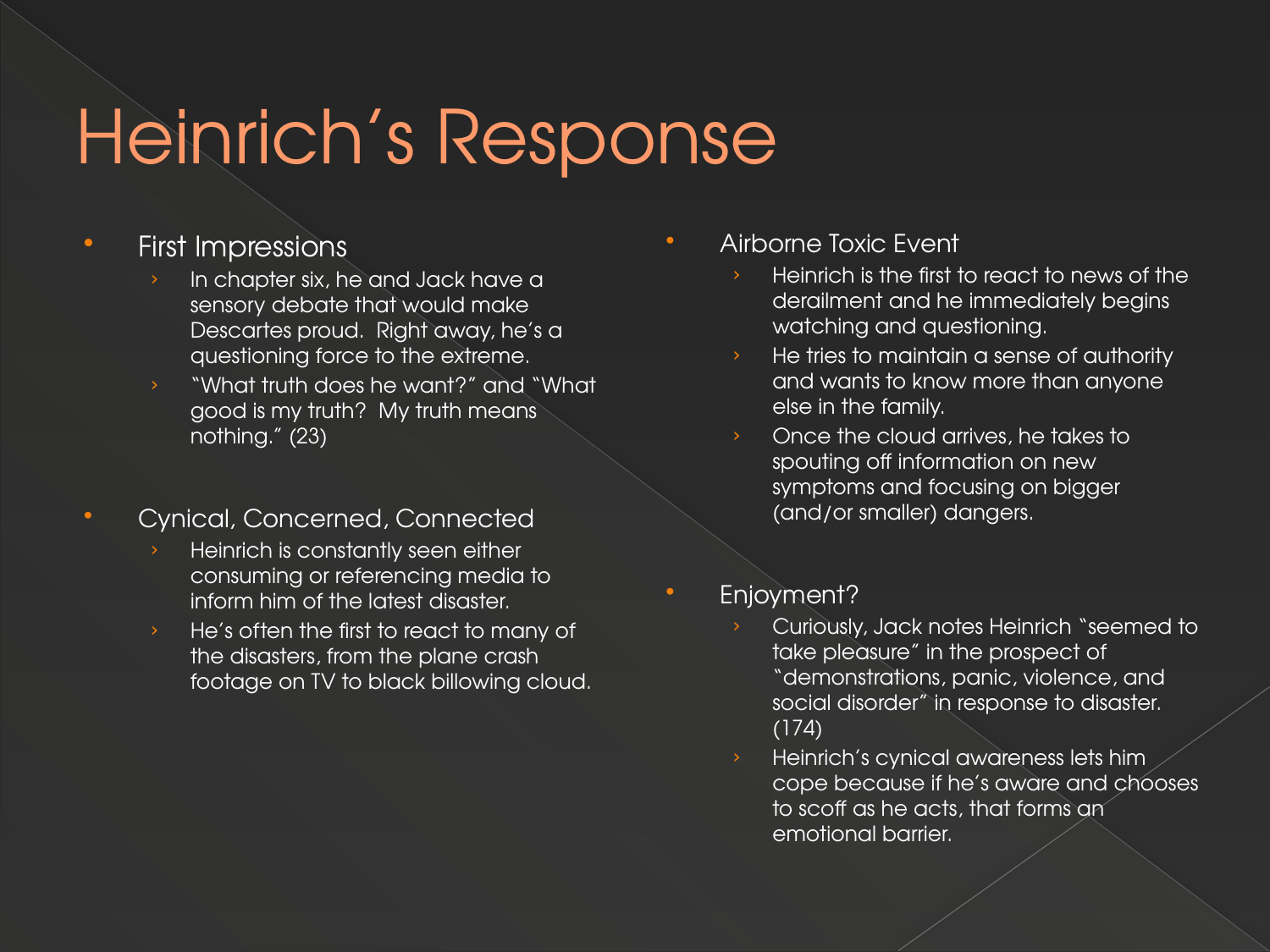

# Heinrich’s Response
First Impressions
In chapter six, he and Jack have a sensory debate that would make Descartes proud.  Right away, he’s a questioning force to the extreme.
“What truth does he want?” and “What good is my truth?  My truth means nothing.” (23)

Cynical, Concerned, Connected
Heinrich is constantly seen either consuming or referencing media to inform him of the latest disaster.
He’s often the first to react to many of the disasters, from the plane crash footage on TV to black billowing cloud.
Airborne Toxic Event
Heinrich is the first to react to news of the derailment and he immediately begins watching and questioning.
He tries to maintain a sense of authority and wants to know more than anyone else in the family.
Once the cloud arrives, he takes to spouting off information on new symptoms and focusing on bigger (and/or smaller) dangers.

Enjoyment?
Curiously, Jack notes Heinrich “seemed to take pleasure” in the prospect of “demonstrations, panic, violence, and social disorder” in response to disaster. (174)
Heinrich’s cynical awareness lets him cope because if he’s aware and chooses to scoff as he acts, that forms an emotional barrier.